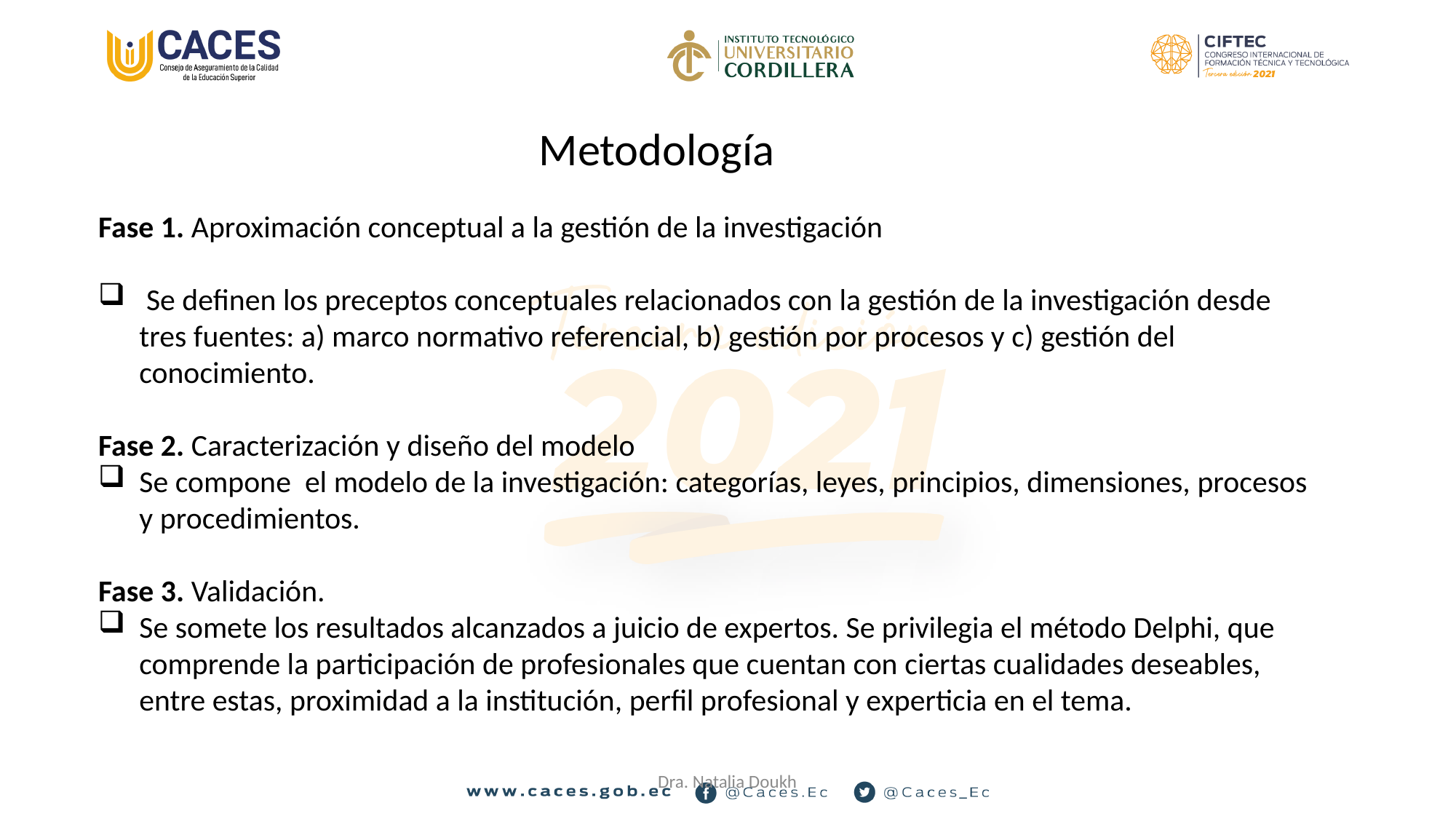

Metodología
Fase 1. Aproximación conceptual a la gestión de la investigación

 Se definen los preceptos conceptuales relacionados con la gestión de la investigación desde tres fuentes: a) marco normativo referencial, b) gestión por procesos y c) gestión del conocimiento.

Fase 2. Caracterización y diseño del modelo
Se compone  el modelo de la investigación: categorías, leyes, principios, dimensiones, procesos y procedimientos.

Fase 3. Validación.
Se somete los resultados alcanzados a juicio de expertos. Se privilegia el método Delphi, que comprende la participación de profesionales que cuentan con ciertas cualidades deseables, entre estas, proximidad a la institución, perfil profesional y experticia en el tema.
Dra. Natalia Doukh